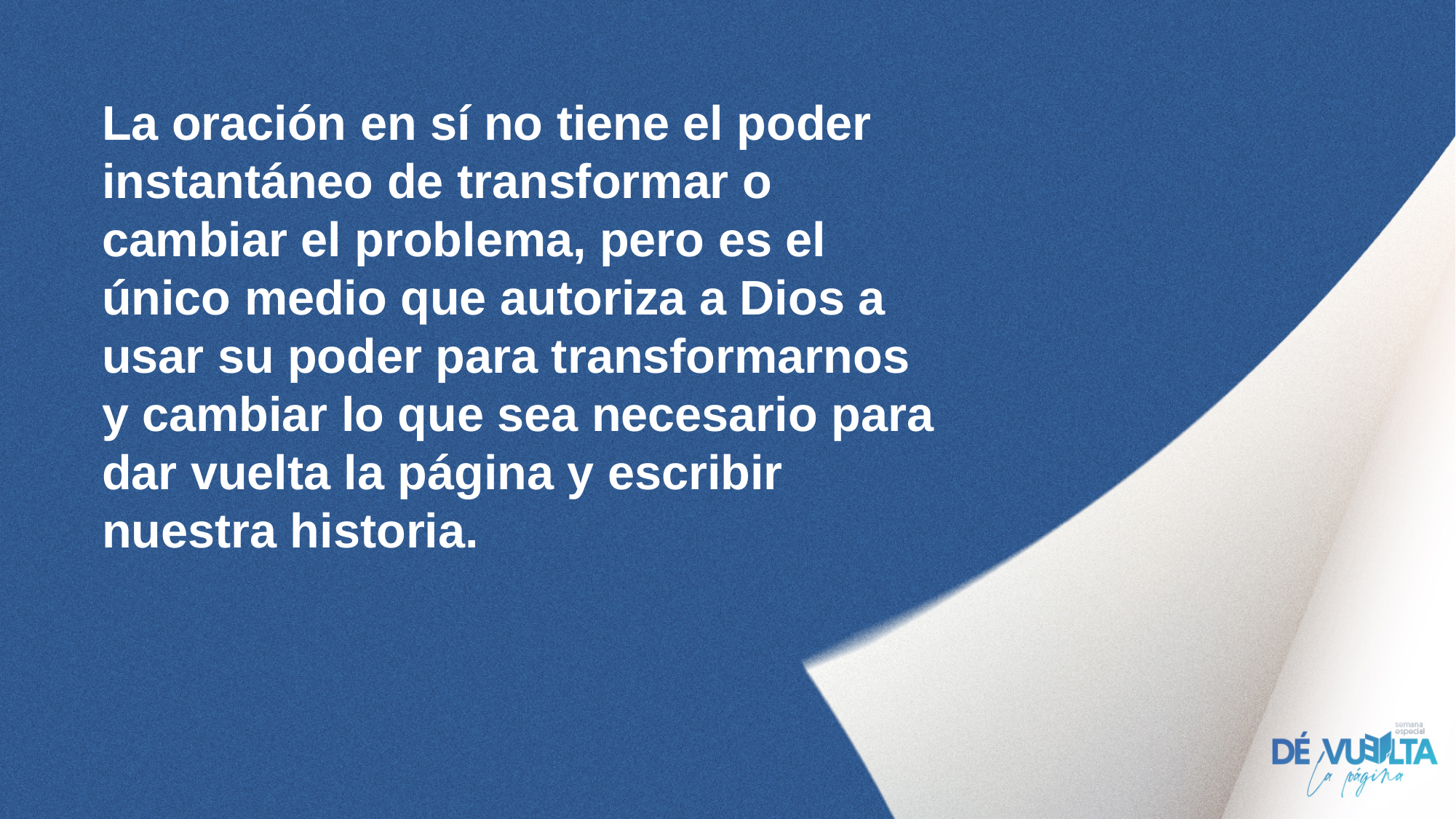

La oración en sí no tiene el poder instantáneo de transformar o cambiar el problema, pero es el único medio que autoriza a Dios a usar su poder para transformarnos   y cambiar lo que sea necesario para dar vuelta la página y escribir nuestra historia.